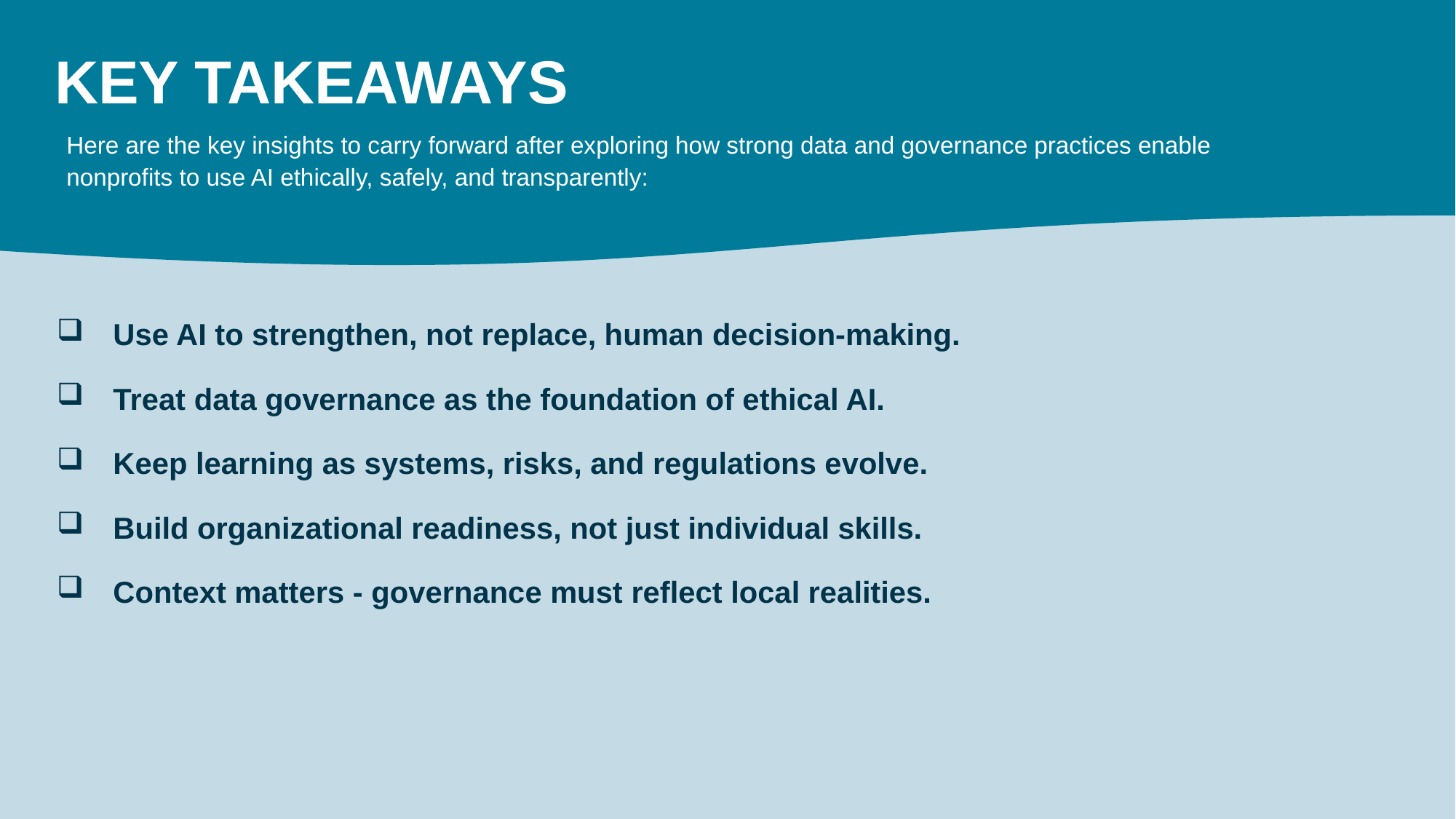

KEY TAKEAWAYS
Here are the key insights to carry forward after exploring how strong data and governance practices enable nonprofits to use AI ethically, safely, and transparently:
Use AI to strengthen, not replace, human decision-making.
Treat data governance as the foundation of ethical AI.
Keep learning as systems, risks, and regulations evolve.
Build organizational readiness, not just individual skills.
Context matters - governance must reflect local realities.